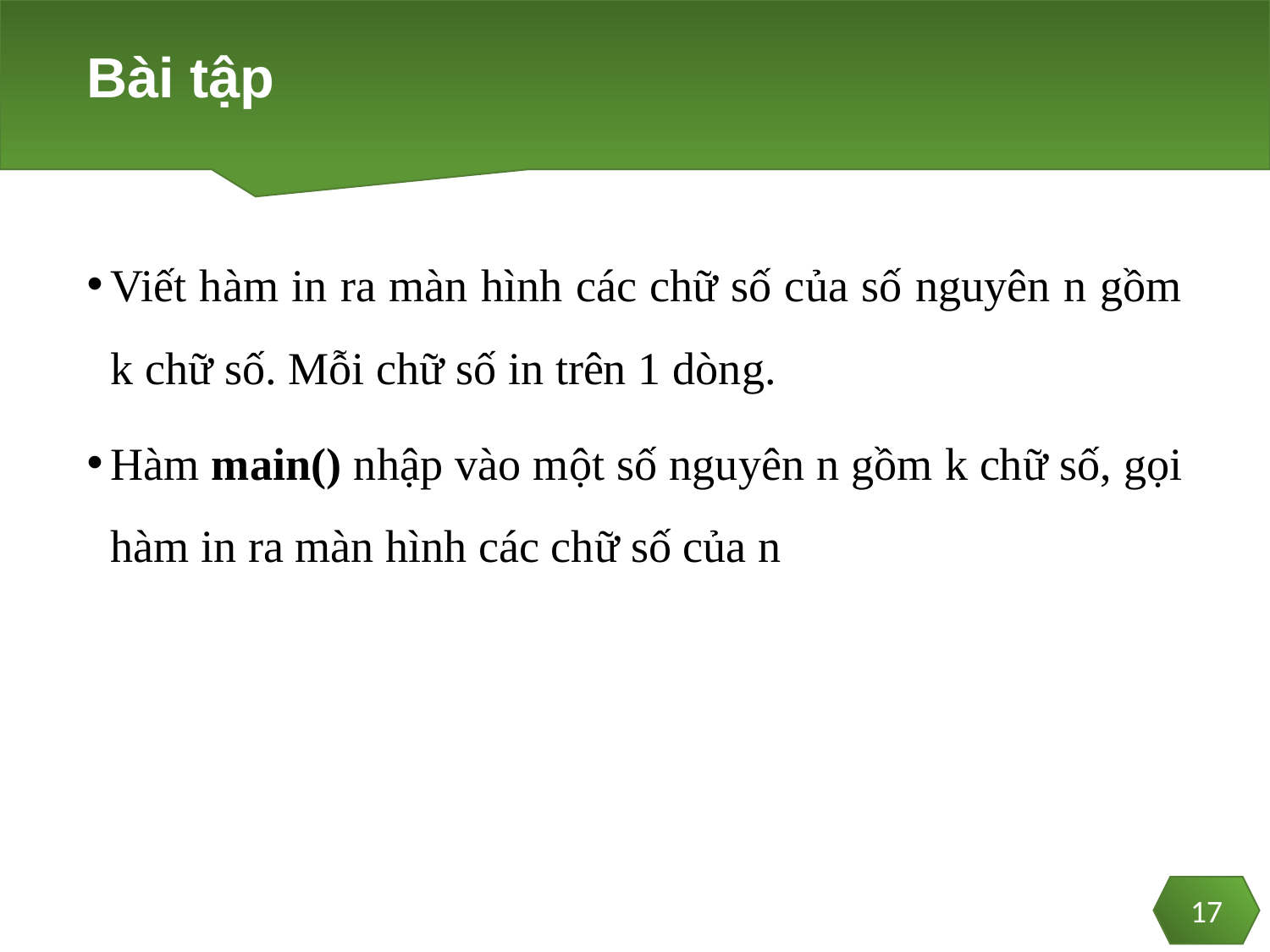

# Bài tập
Viết hàm in ra màn hình các chữ số của số nguyên n gồm k chữ số. Mỗi chữ số in trên 1 dòng.
Hàm main() nhập vào một số nguyên n gồm k chữ số, gọi hàm in ra màn hình các chữ số của n